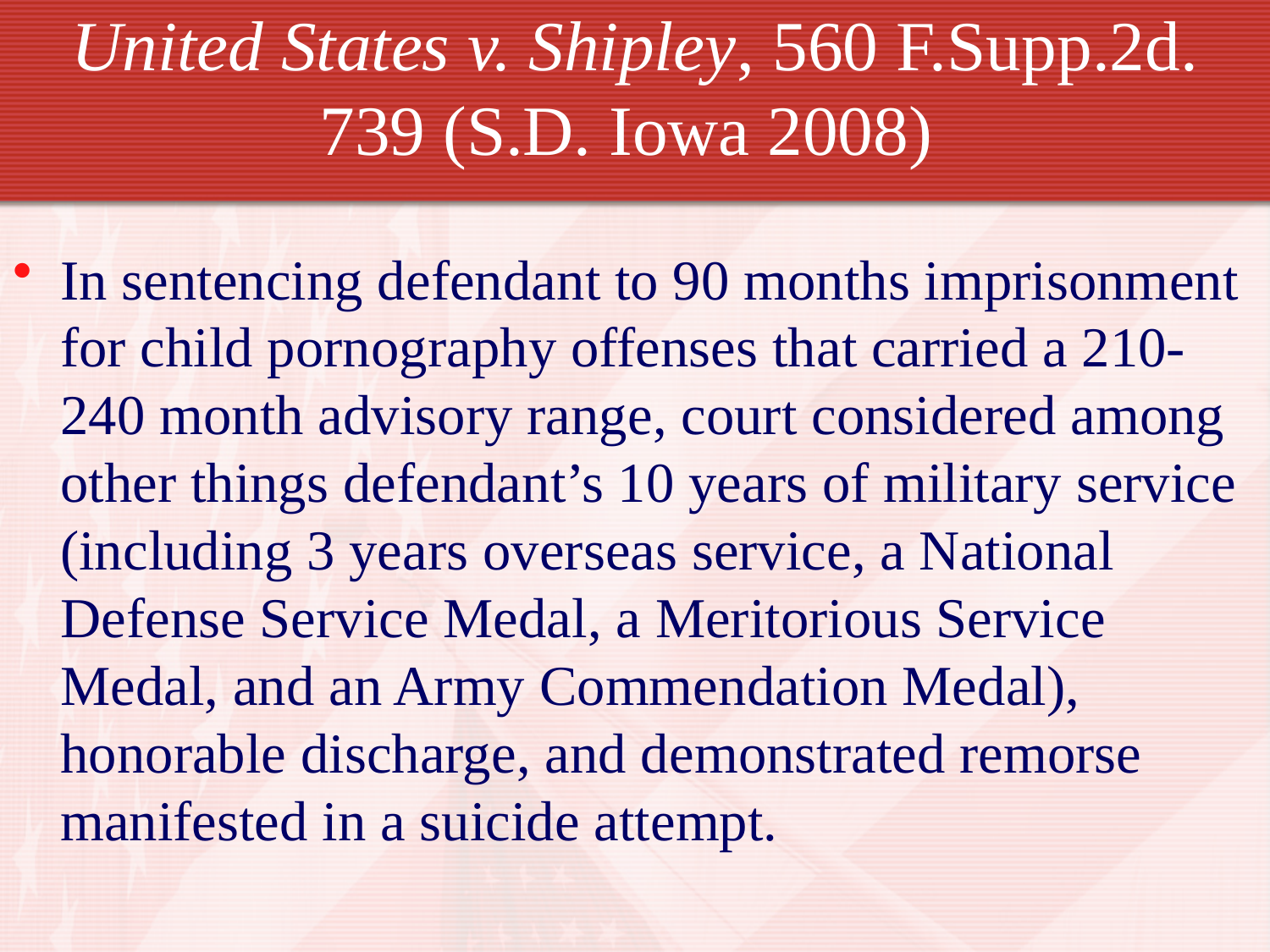

# United States v. Shipley, 560 F.Supp.2d. 739 (S.D. Iowa 2008)
In sentencing defendant to 90 months imprisonment for child pornography offenses that carried a 210-240 month advisory range, court considered among other things defendant’s 10 years of military service (including 3 years overseas service, a National Defense Service Medal, a Meritorious Service Medal, and an Army Commendation Medal), honorable discharge, and demonstrated remorse manifested in a suicide attempt.